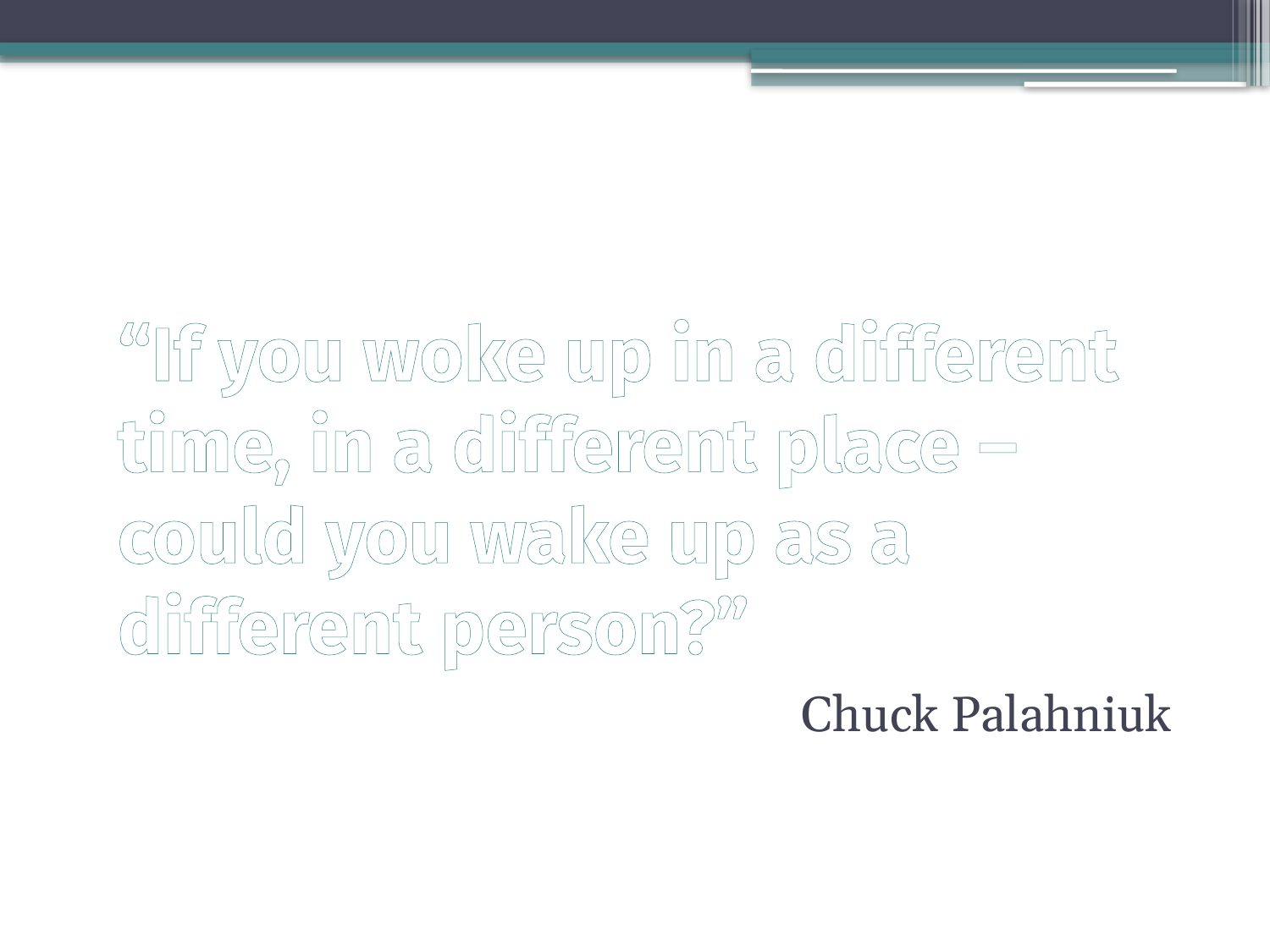

# “If you woke up in a different time, in a different place – could you wake up as a different person?”
Chuck Palahniuk